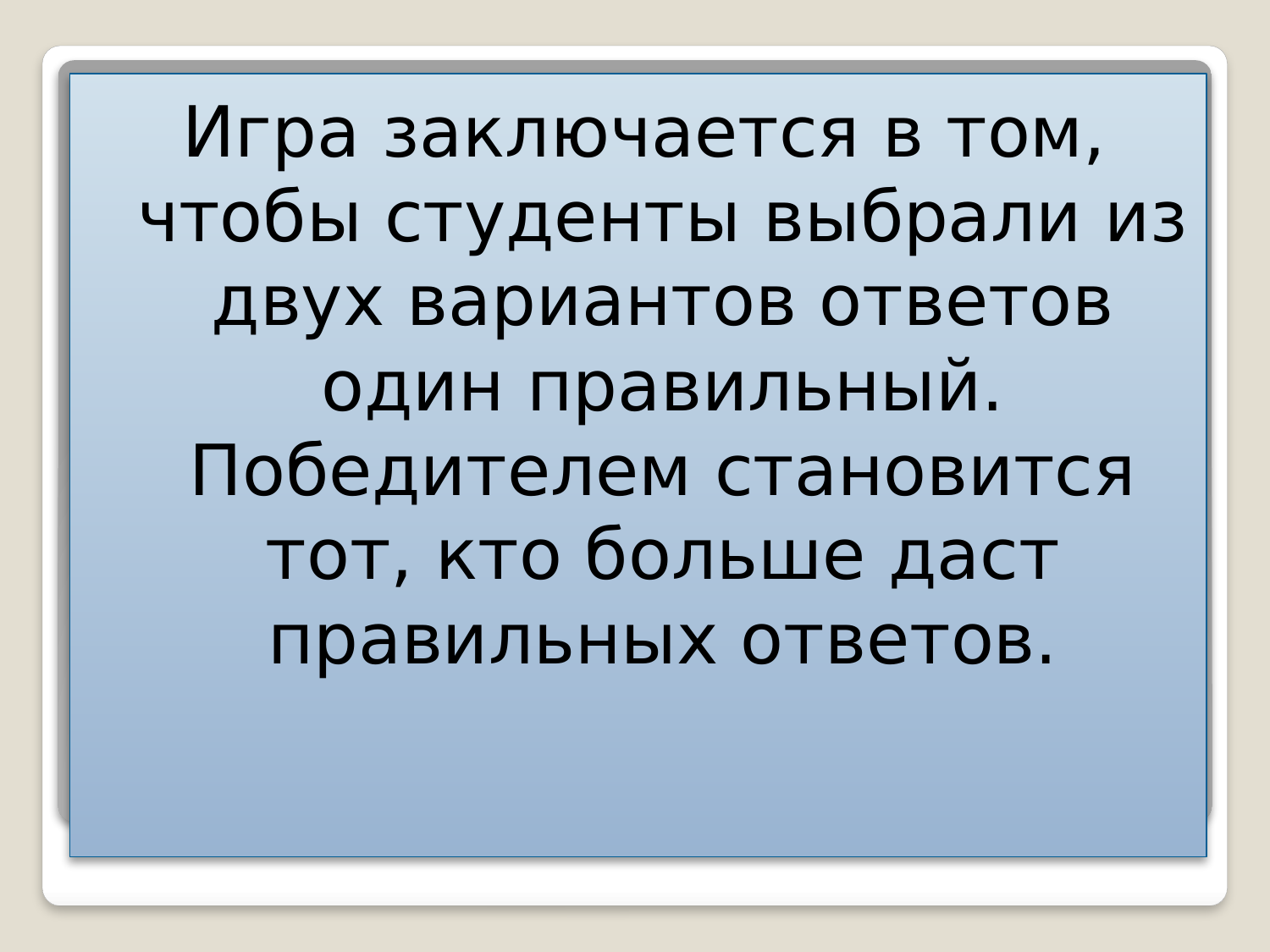

Игра заключается в том, чтобы студенты выбрали из двух вариантов ответов один правильный. Победителем становится тот, кто больше даст правильных ответов.